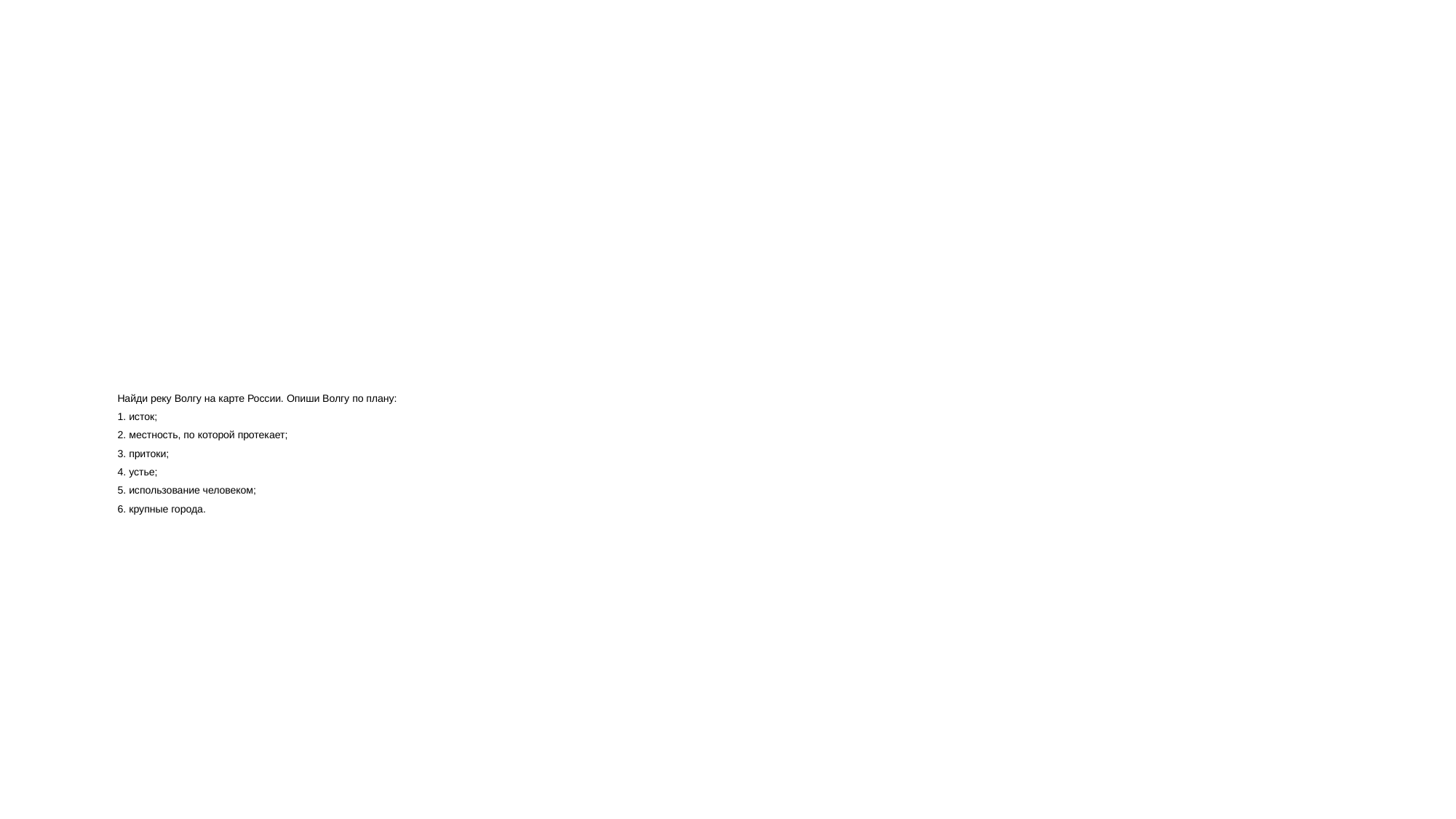

# Найди реку Волгу на карте России. Опиши Волгу по плану: 1. исток; 2. местность, по которой протекает; 3. притоки; 4. устье; 5. использование человеком; 6. крупные города.